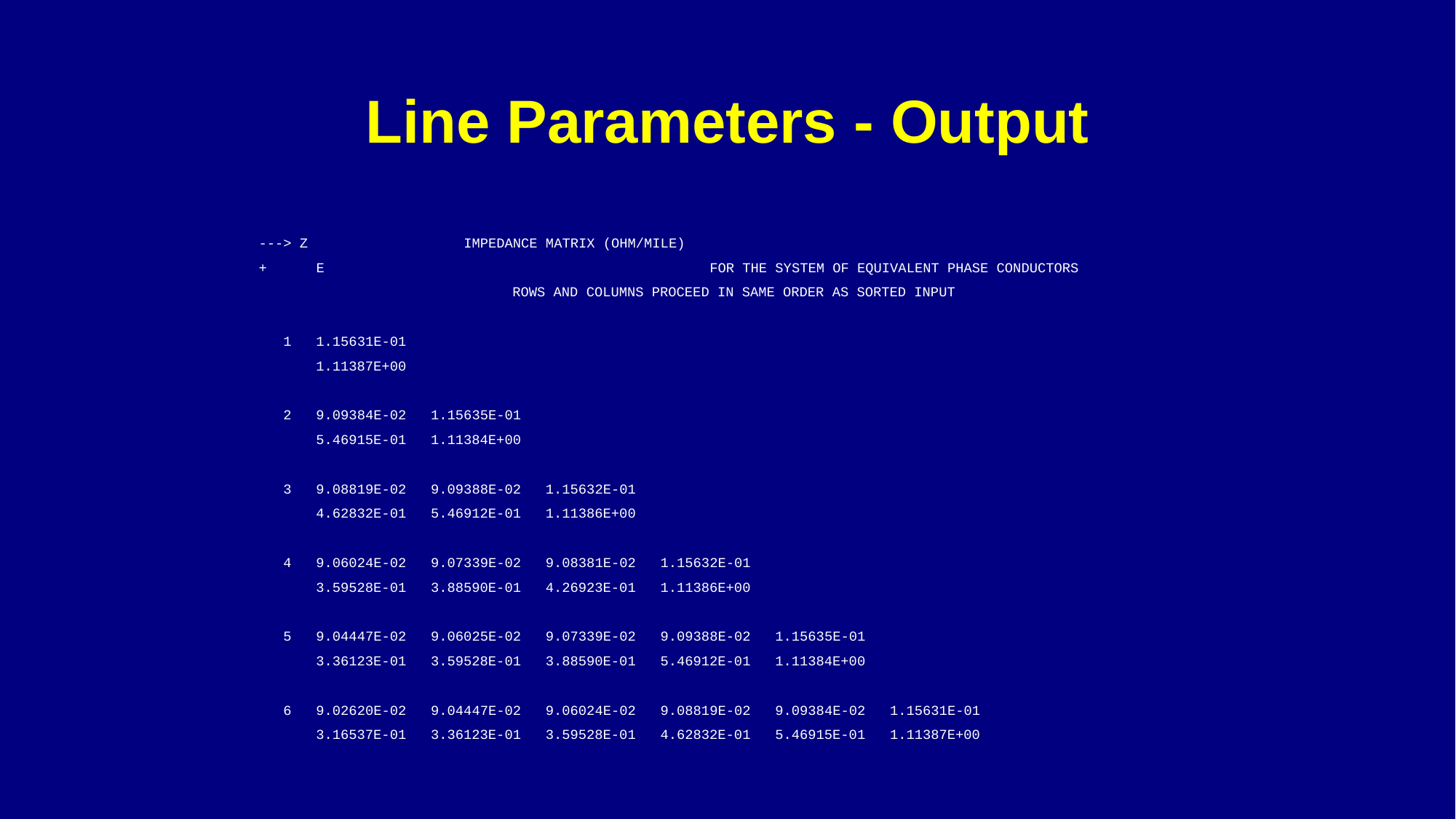

# Line Parameters - Output
---> Z                   IMPEDANCE MATRIX (OHM/MILE)
+      E                                               FOR THE SYSTEM OF EQUIVALENT PHASE CONDUCTORS
                               ROWS AND COLUMNS PROCEED IN SAME ORDER AS SORTED INPUT

   1   1.15631E-01
       1.11387E+00

   2   9.09384E-02   1.15635E-01
       5.46915E-01   1.11384E+00

   3   9.08819E-02   9.09388E-02   1.15632E-01
       4.62832E-01   5.46912E-01   1.11386E+00

   4   9.06024E-02   9.07339E-02   9.08381E-02   1.15632E-01
       3.59528E-01   3.88590E-01   4.26923E-01   1.11386E+00

   5   9.04447E-02   9.06025E-02   9.07339E-02   9.09388E-02   1.15635E-01
       3.36123E-01   3.59528E-01   3.88590E-01   5.46912E-01   1.11384E+00

   6   9.02620E-02   9.04447E-02   9.06024E-02   9.08819E-02   9.09384E-02   1.15631E-01
       3.16537E-01   3.36123E-01   3.59528E-01   4.62832E-01   5.46915E-01   1.11387E+00